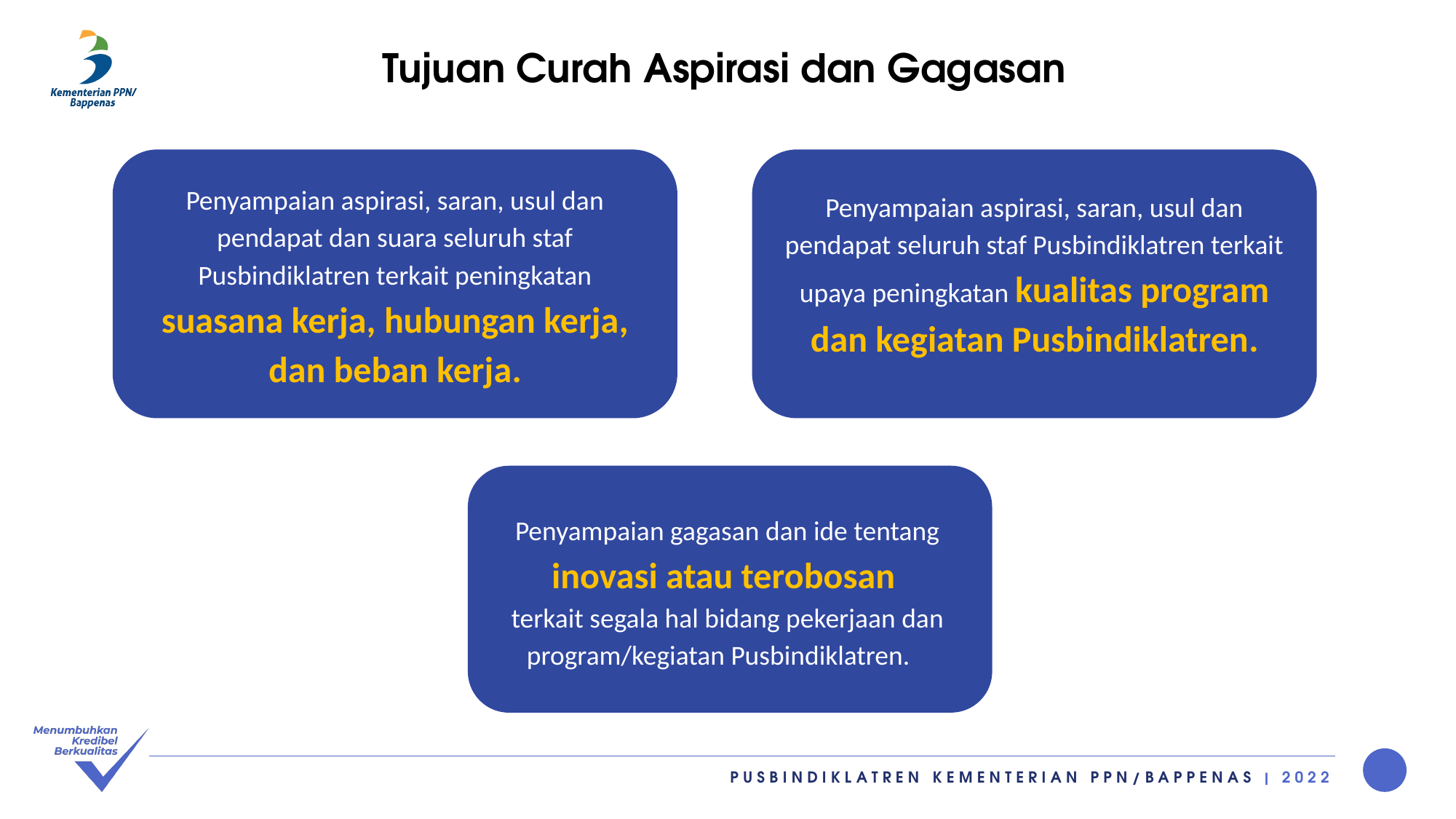

# Tujuan Curah Aspirasi dan Gagasan

Penyampaian aspirasi, saran, usul dan pendapat dan suara seluruh staf Pusbindiklatren terkait peningkatan suasana kerja, hubungan kerja, dan beban kerja.
Penyampaian aspirasi, saran, usul dan pendapat seluruh staf Pusbindiklatren terkait upaya peningkatan kualitas program dan kegiatan Pusbindiklatren.

Penyampaian gagasan dan ide tentang inovasi atau terobosan
terkait segala hal bidang pekerjaan dan program/kegiatan Pusbindiklatren.